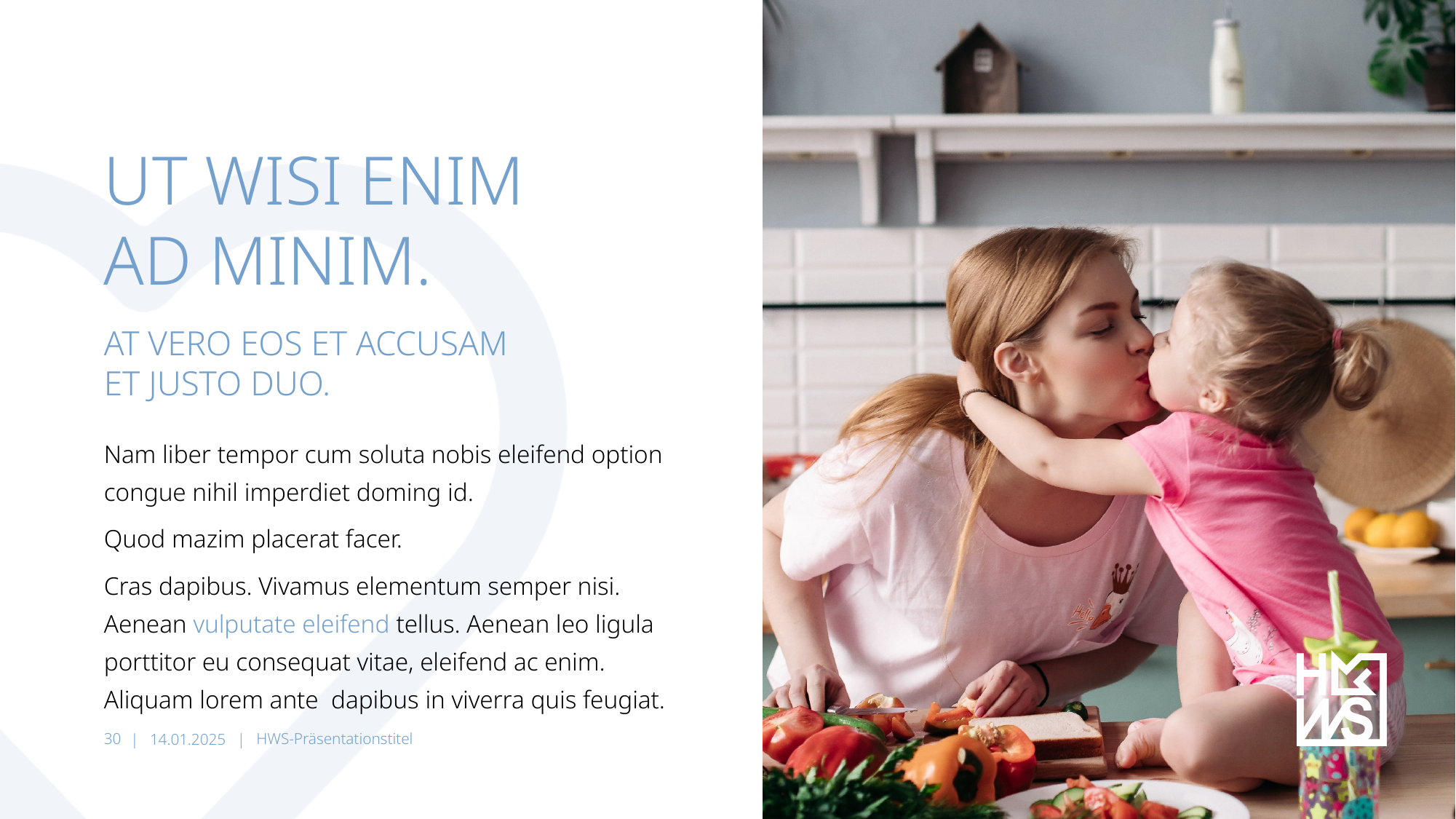

# Ut wisi enim ad minim.
At vero eos et accusam
et justo duo.
Nam liber tempor cum soluta nobis eleifend option congue nihil imperdiet doming id.
Quod mazim placerat facer.
Cras dapibus. Vivamus elementum semper nisi. Aenean vulputate eleifend tellus. Aenean leo ligula porttitor eu consequat vitae, eleifend ac enim. Aliquam lorem ante  dapibus in viverra quis feugiat.
30
14.01.2025
HWS-Präsentationstitel